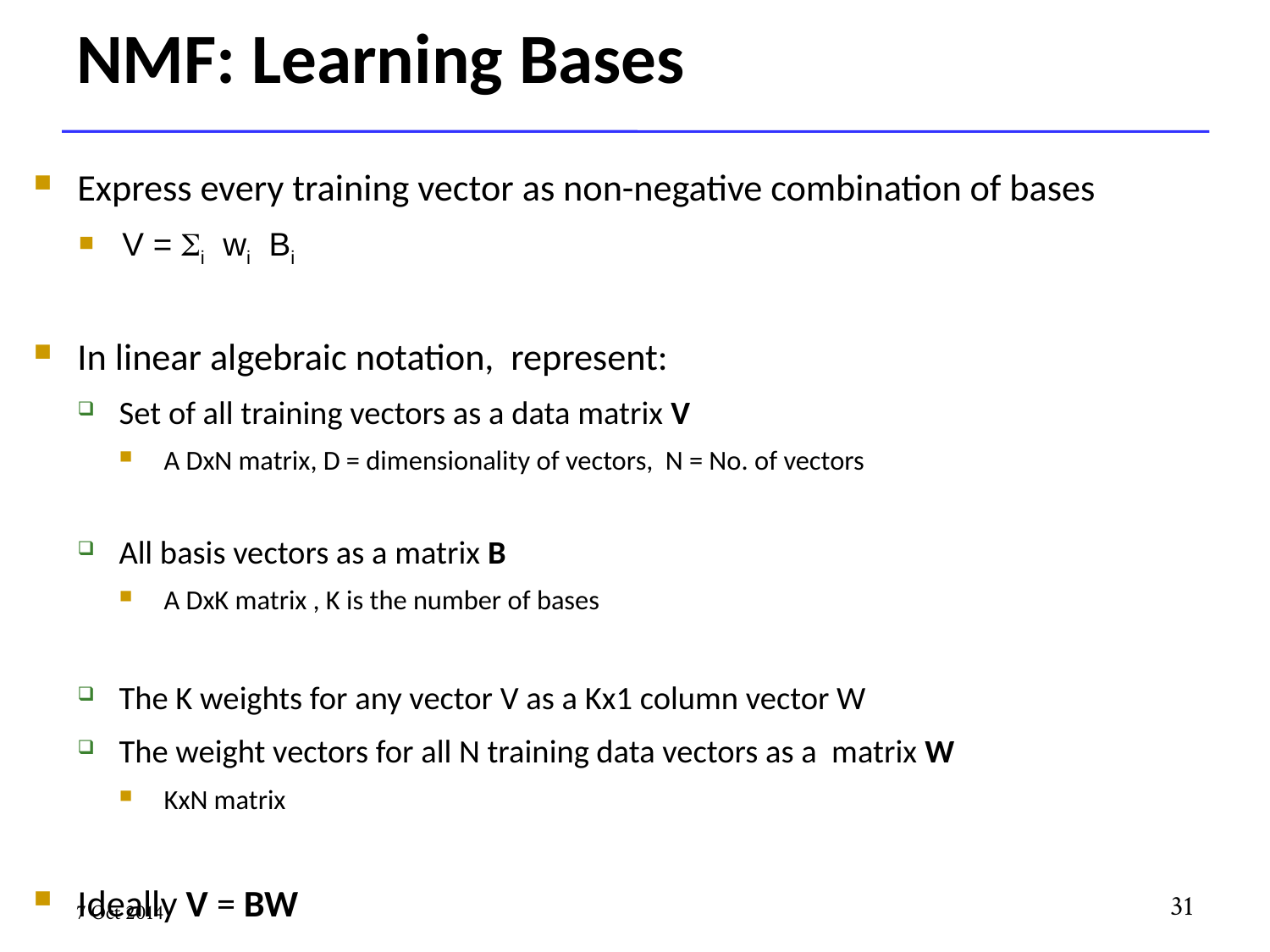

# NMF: Learning Bases
Express every training vector as non-negative combination of bases
V = Σi  wi  Bi

In linear algebraic notation,  represent:
Set of all training vectors as a data matrix V
A DxN matrix, D = dimensionality of vectors,  N = No. of vectors

All basis vectors as a matrix B
A DxK matrix , K is the number of bases

The K weights for any vector V as a Kx1 column vector W
The weight vectors for all N training data vectors as a  matrix W
KxN matrix

Ideally V = BW
7 Oct 2014
31